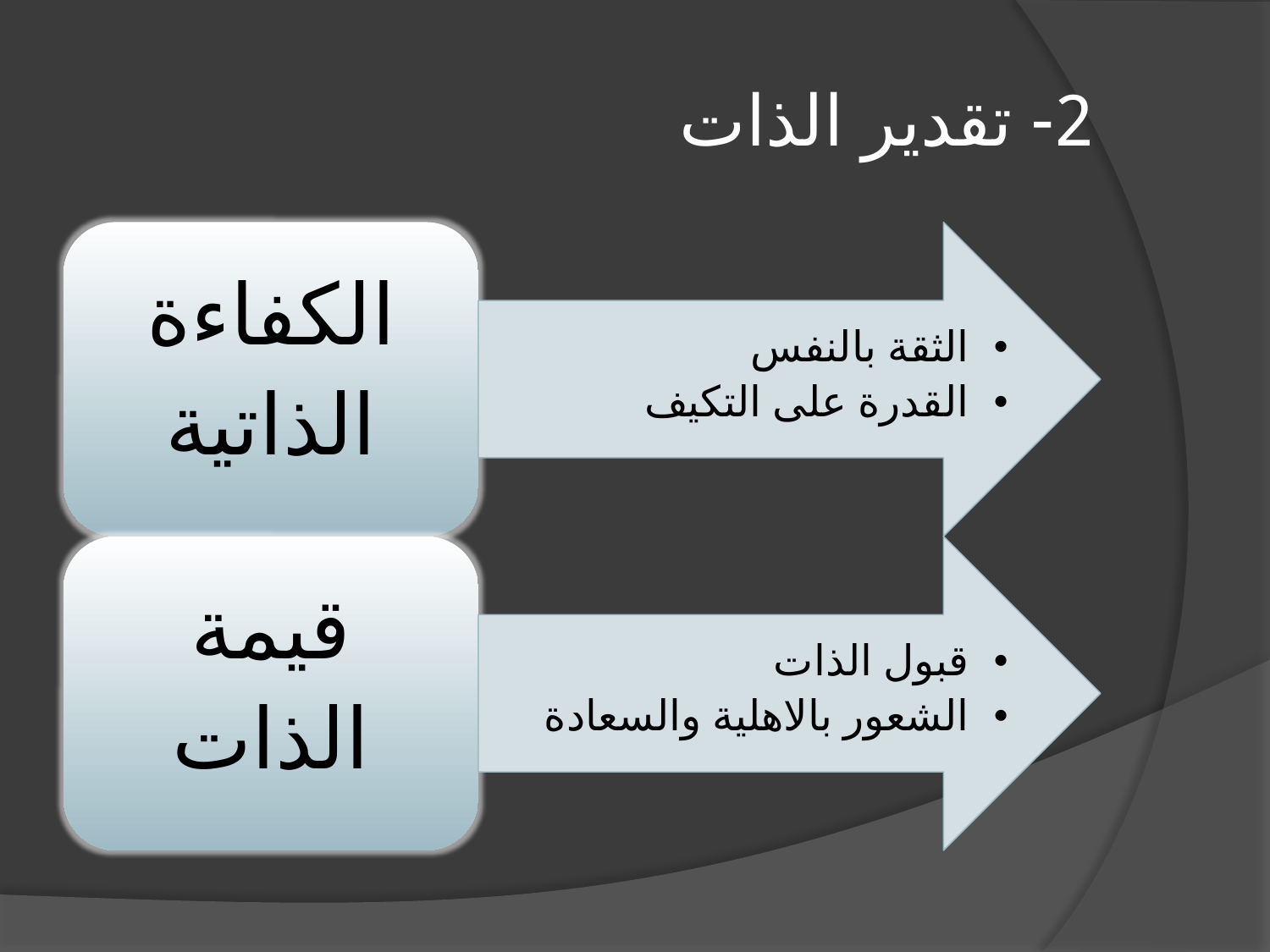

# 2- تقدير الذات
الكفاءة الذاتية
الثقة بالنفس
القدرة على التكيف
قيمة الذات
قبول الذات